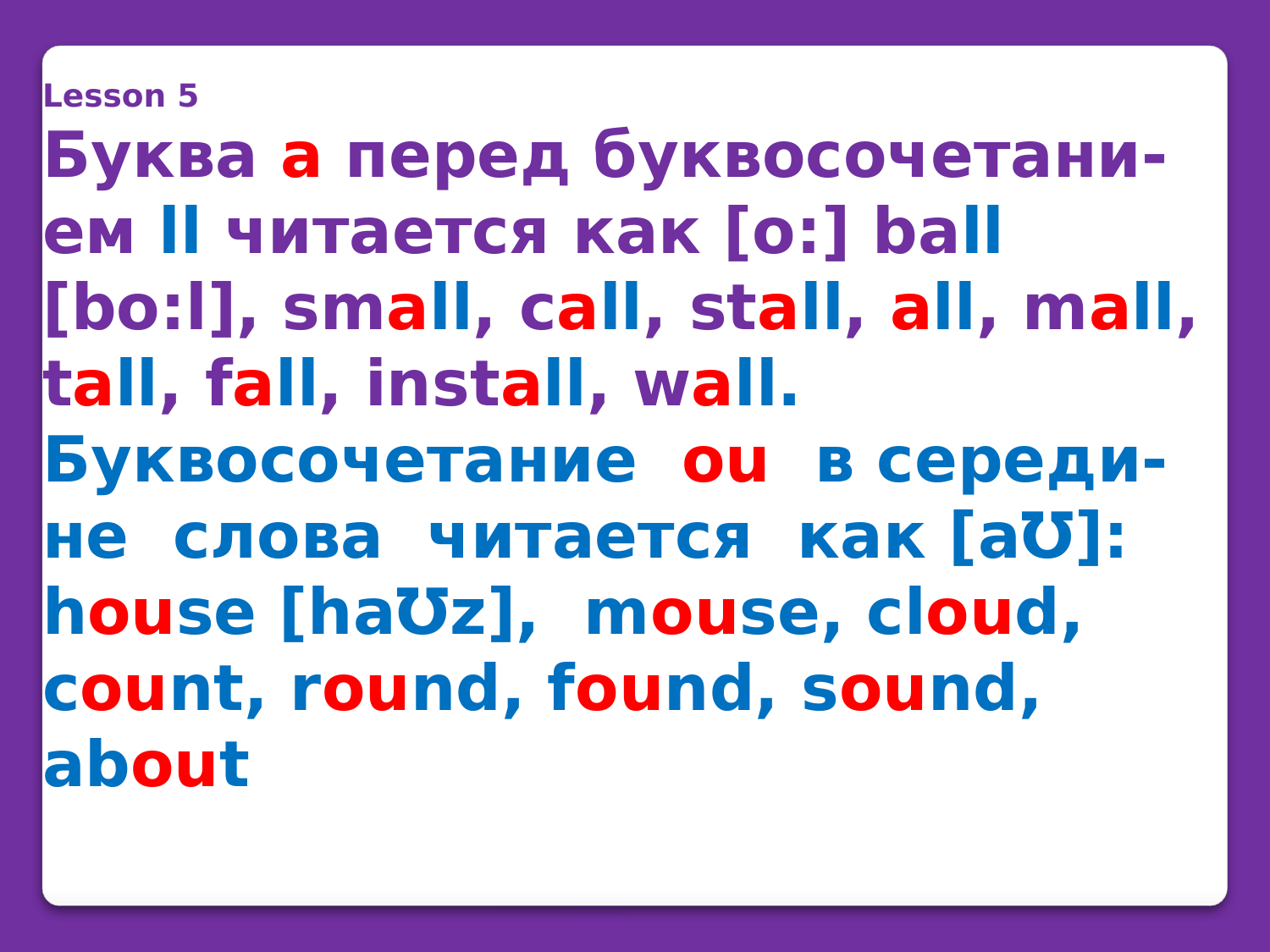

Lesson 5
Буква а перед буквосочетани-ем ll читается как [o:] ball [bo:l], small, call, stall, all, mall, tall, fall, install, wall.
Буквосочетание  ou  в середи-не  слова  читается  как [a℧]:
house [ha℧z],  mouse, cloud,
count, round, found, sound,
about